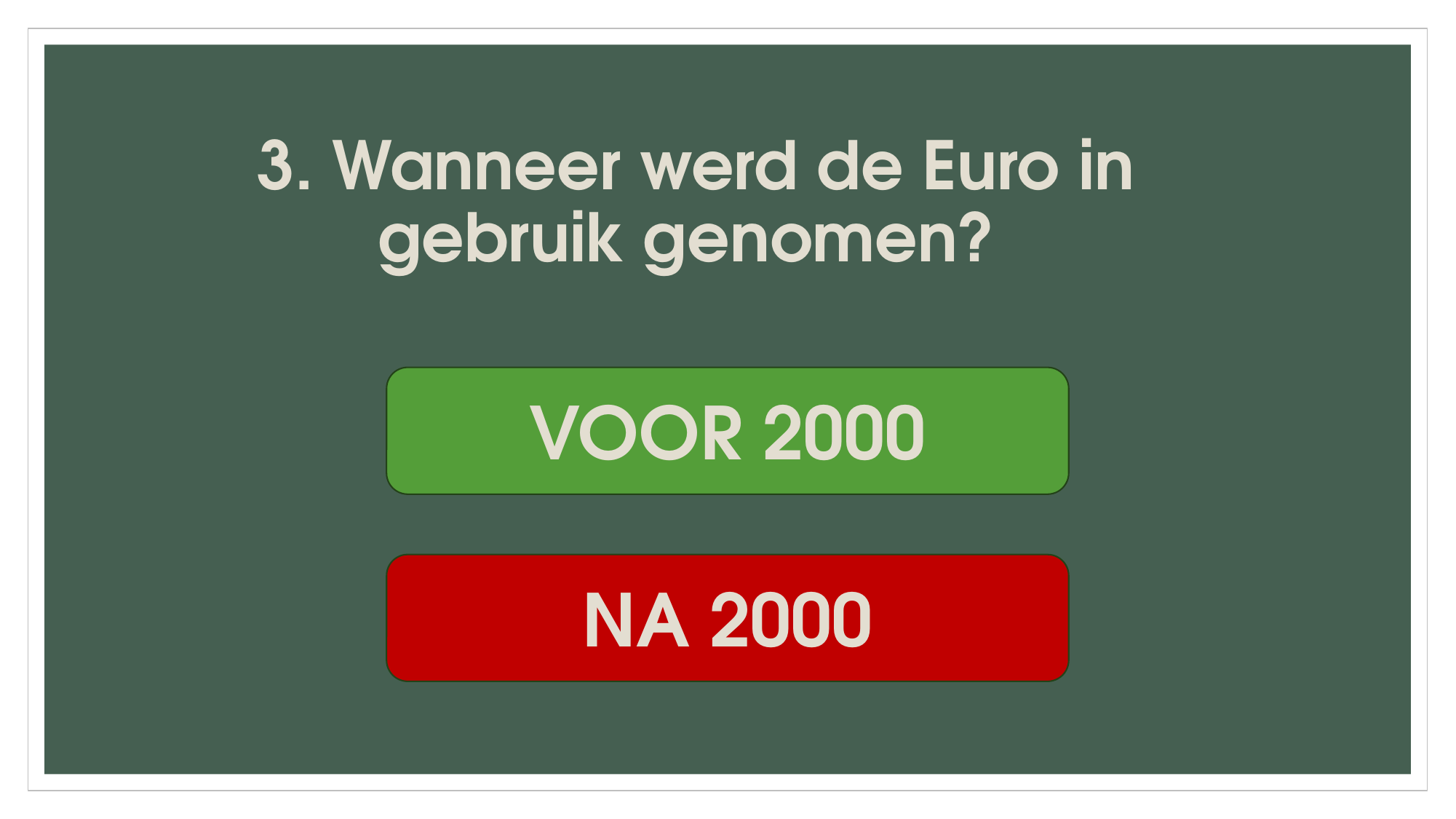

3. Wanneer werd de Euro in gebruik genomen?
VOOR 2000
NA 2000